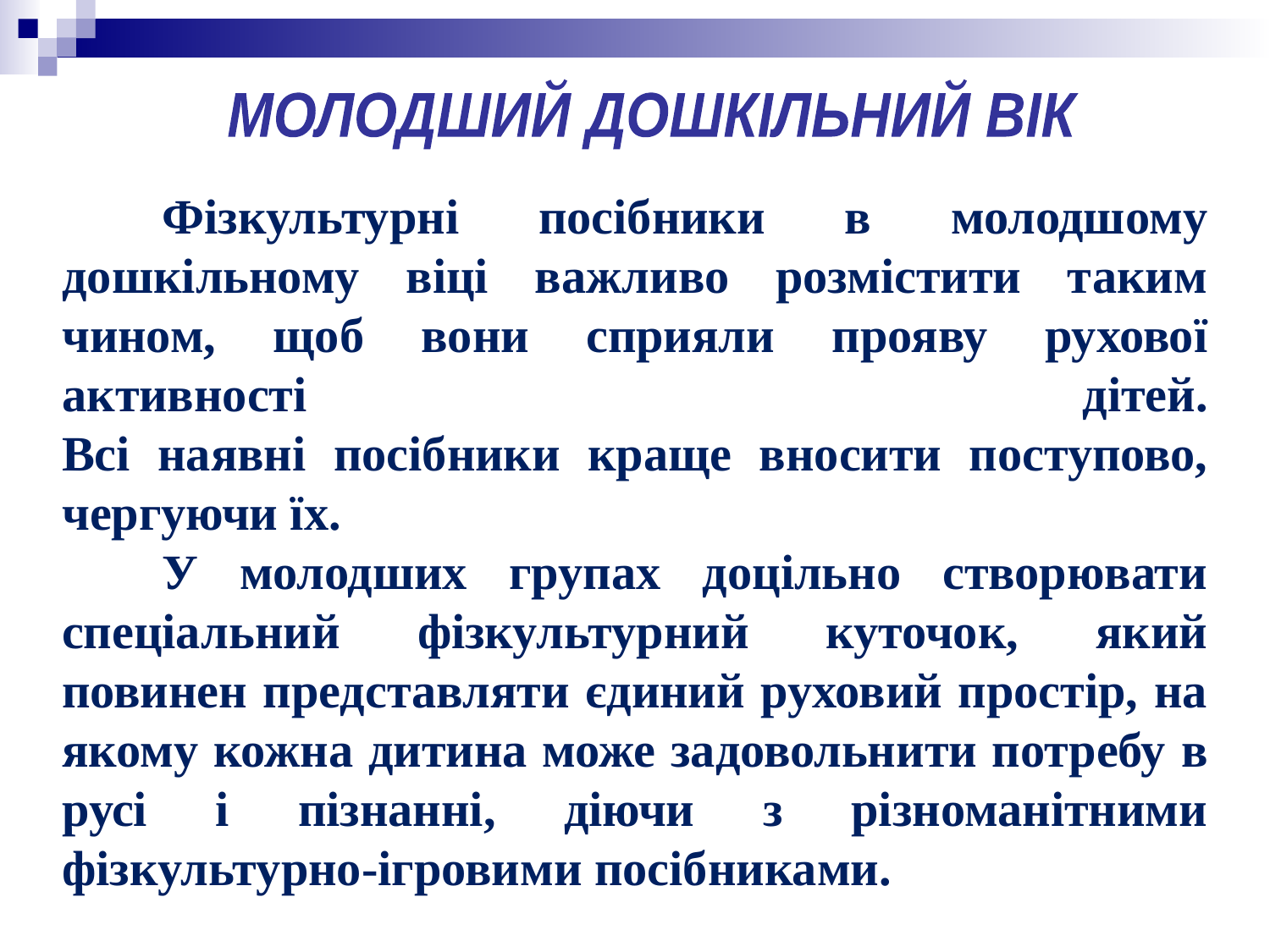

МОЛОДШИЙ ДОШКІЛЬНИЙ ВІК
Фізкультурні посібники в молодшому дошкільному віці важливо розмістити таким чином, щоб вони сприяли прояву рухової активності дітей.
Всі наявні посібники краще вносити поступово, чергуючи їх.
У молодших групах доцільно створювати спеціальний фізкультурний куточок, який повинен представляти єдиний руховий простір, на якому кожна дитина може задовольнити потребу в русі і пізнанні, діючи з різноманітними фізкультурно-ігровими посібниками.